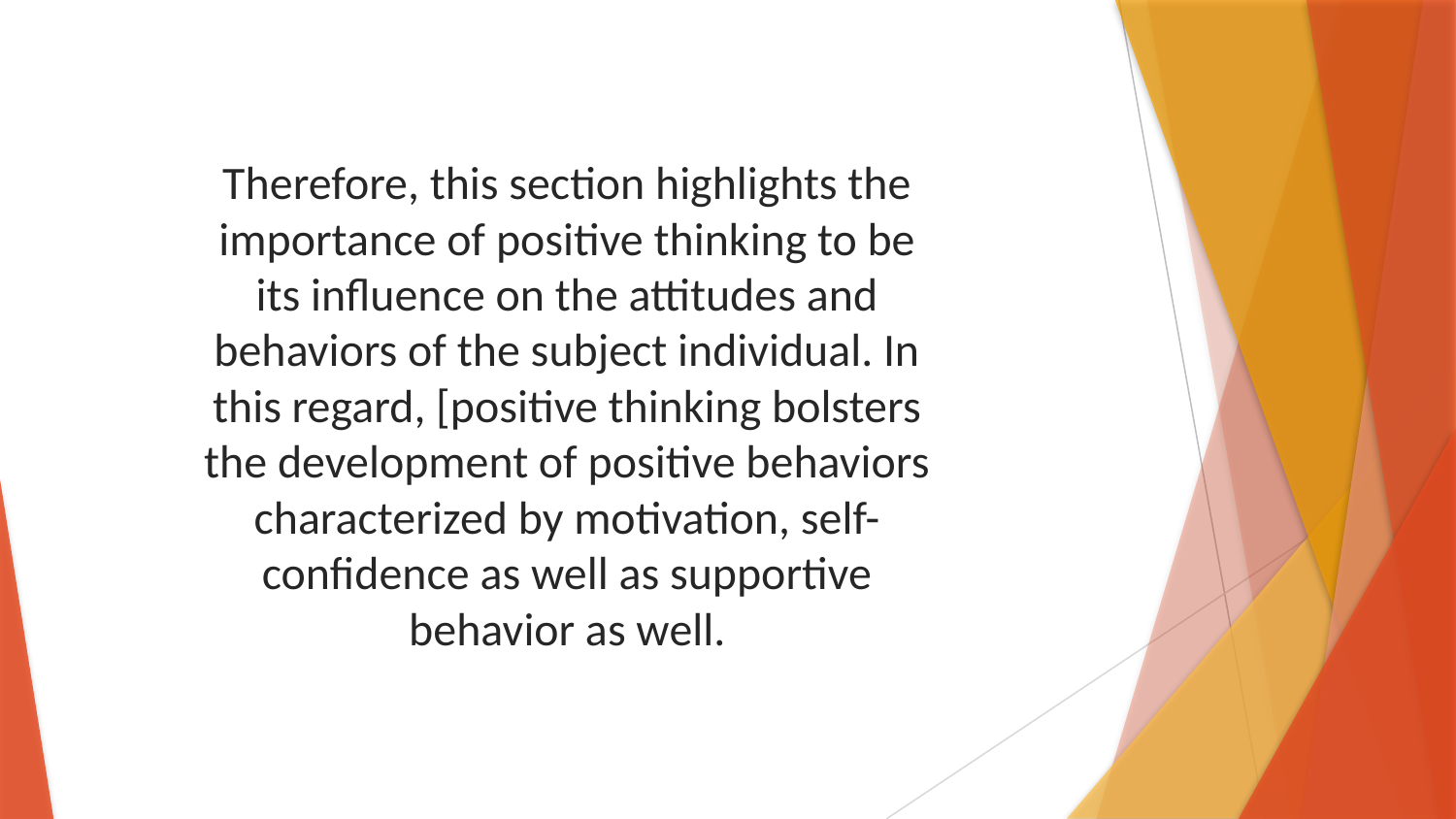

Therefore, this section highlights the importance of positive thinking to be its influence on the attitudes and behaviors of the subject individual. In this regard, [positive thinking bolsters the development of positive behaviors characterized by motivation, self-confidence as well as supportive behavior as well.